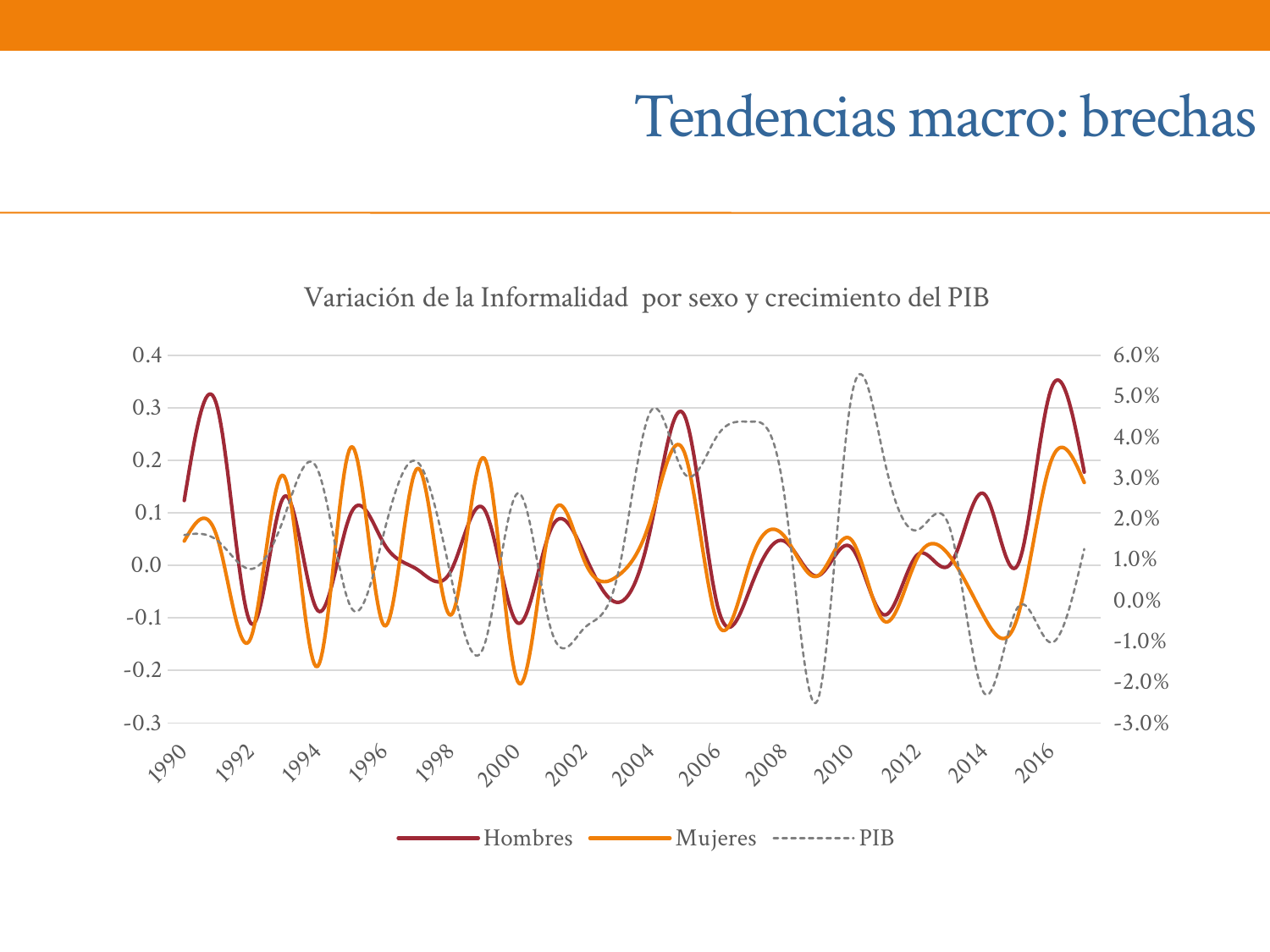

# Tendencias macro: brechas

### Chart: Variación de la Informalidad  por sexo y crecimiento del PIB

| Category | Hombres | Mujeres | PIB |
|---|---|---|---|
| 1990 | 0.12341235 | 0.04626 | 0.016 |
| 1991 | 0.29922480620155034 | 0.05098855359001053 | 0.014596703204133643 |
| 1992 | -0.11058074781225136 | -0.137953795379538 | 0.007670726992153654 |
| 1993 | 0.13103756708407888 | 0.16921898928024515 | 0.020418873788423664 |
| 1994 | -0.08580466587584046 | -0.19253438113948917 | 0.03205888384141331 |
| 1995 | 0.09904844290657433 | 0.22506082725060805 | -0.0016895263673142313 |
| 1996 | 0.04053522235340434 | -0.11486262826878513 | 0.0168331510177695 |
| 1997 | -0.008320726172465931 | 0.18474195961106954 | 0.033826495172820215 |
| 1998 | -0.010678871090770481 | -0.09469696969696972 | 0.0057995916149569116 |
| 1999 | 0.10678488820354648 | 0.2039748953974896 | -0.011012372426814854 |
| 2000 | -0.1097178683385579 | -0.22085143353605563 | 0.026194669414027594 |
| 2001 | 0.06924882629107976 | 0.0852475468331848 | -0.00705019608009827 |
| 2002 | 0.021953896816685026 | 0.009332990838256672 | -0.006788019767968612 |
| 2003 | -0.07053347654851427 | -0.02035968781812003 | 0.006064147373795015 |
| 2004 | 0.07299691833590138 | 0.08953931416695515 | 0.04638486428186961 |
| 2005 | 0.2863758750673131 | 0.2158321411540296 | 0.031053029814647637 |
| 2006 | -0.0776959142665774 | -0.11044869783495448 | 0.040410083661546414 |
| 2007 | -0.04038570160574517 | 0.010190084264158239 | 0.04373238214819697 |
| 2008 | 0.04624763506411611 | 0.055718868909945485 | 0.02603598925368189 |
| 2009 | -0.020149832084732644 | -0.020280952986715395 | -0.024487630157723927 |
| 2010 | 0.034902350483684286 | 0.04978575800856966 | 0.04901409799343326 |
| 2011 | -0.09437585733882026 | -0.10649350649350664 | 0.034543219210942944 |
| 2012 | 0.020530968577015196 | 0.01511376220678562 | 0.01721919794537774 |
| 2013 | 0.0034935391451791364 | 0.014759602471125177 | 0.01684737200586084 |
| 2014 | 0.13574660633484115 | -0.09842519685038797 | -0.022770919644284793 |
| 2015 | 0.0 | -0.09861932938856066 | -0.0017603710667676298 |
| 2016 | 0.33482142857143016 | 0.19762845849802257 | -0.010329636829367494 |
| 2017 | 0.1773835920177369 | 0.15748031496063186 | 0.012583310305454232 |